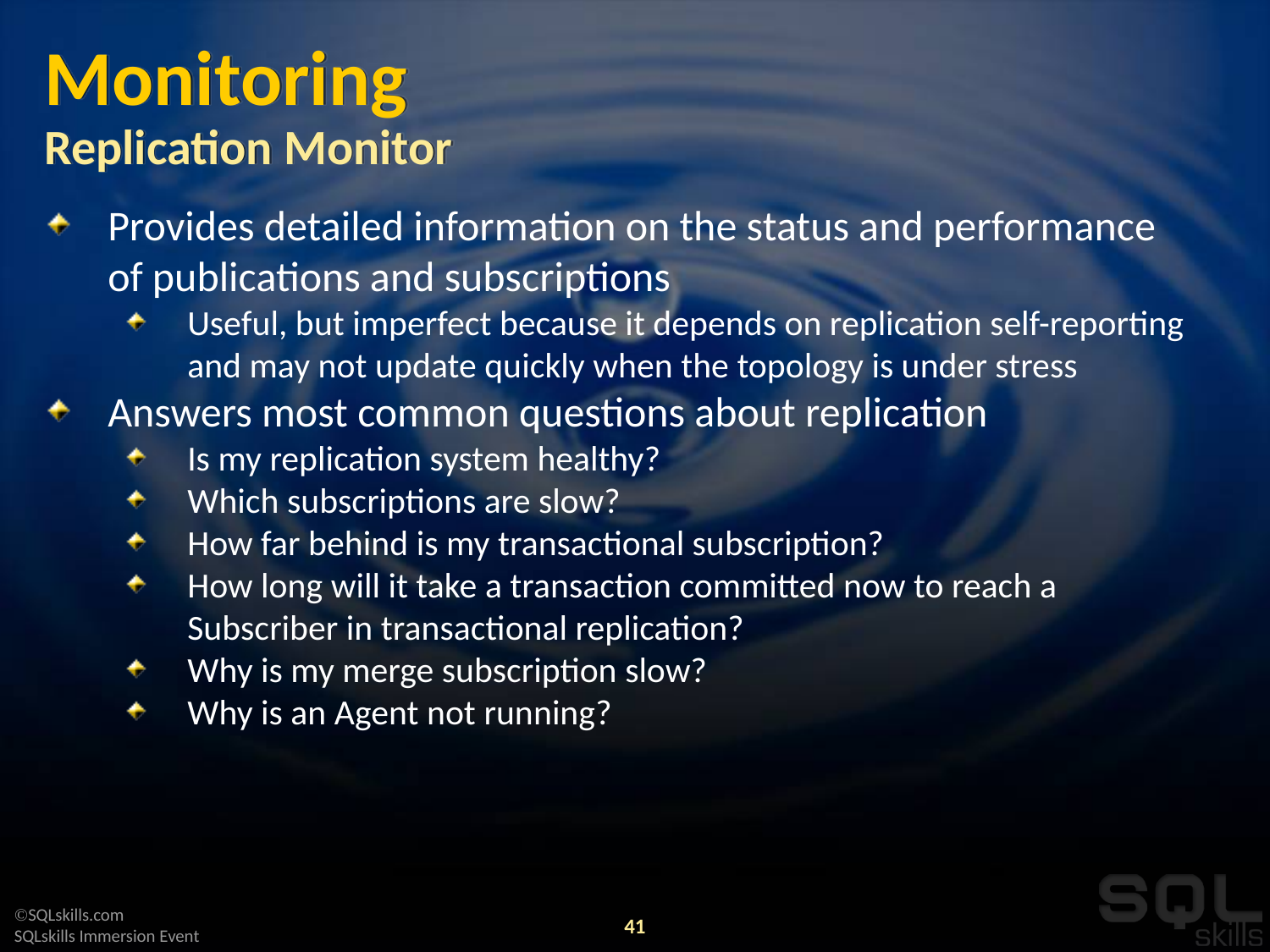

# Monitoring Replication Monitor
Provides detailed information on the status and performance of publications and subscriptions
Useful, but imperfect because it depends on replication self-reporting and may not update quickly when the topology is under stress
Answers most common questions about replication
Is my replication system healthy?
Which subscriptions are slow?
How far behind is my transactional subscription?
How long will it take a transaction committed now to reach a Subscriber in transactional replication?
Why is my merge subscription slow?
Why is an Agent not running?
41